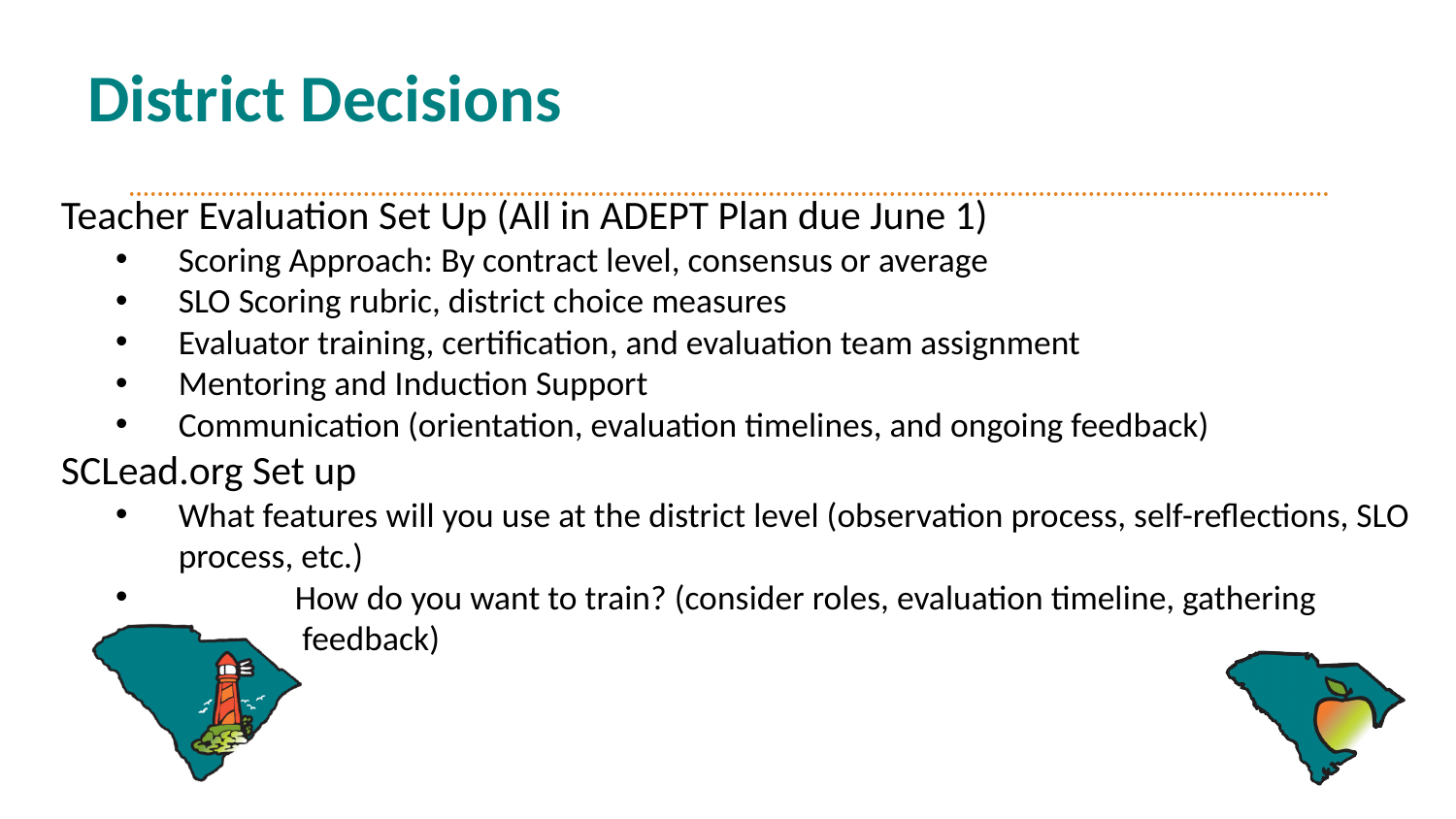

# District Decisions
Teacher Evaluation Set Up (All in ADEPT Plan due June 1)
Scoring Approach: By contract level, consensus or average
SLO Scoring rubric, district choice measures
Evaluator training, certification, and evaluation team assignment
Mentoring and Induction Support
Communication (orientation, evaluation timelines, and ongoing feedback)
SCLead.org Set up
What features will you use at the district level (observation process, self-reflections, SLO process, etc.)
               How do you want to train? (consider roles, evaluation timeline, gathering
                        feedback)